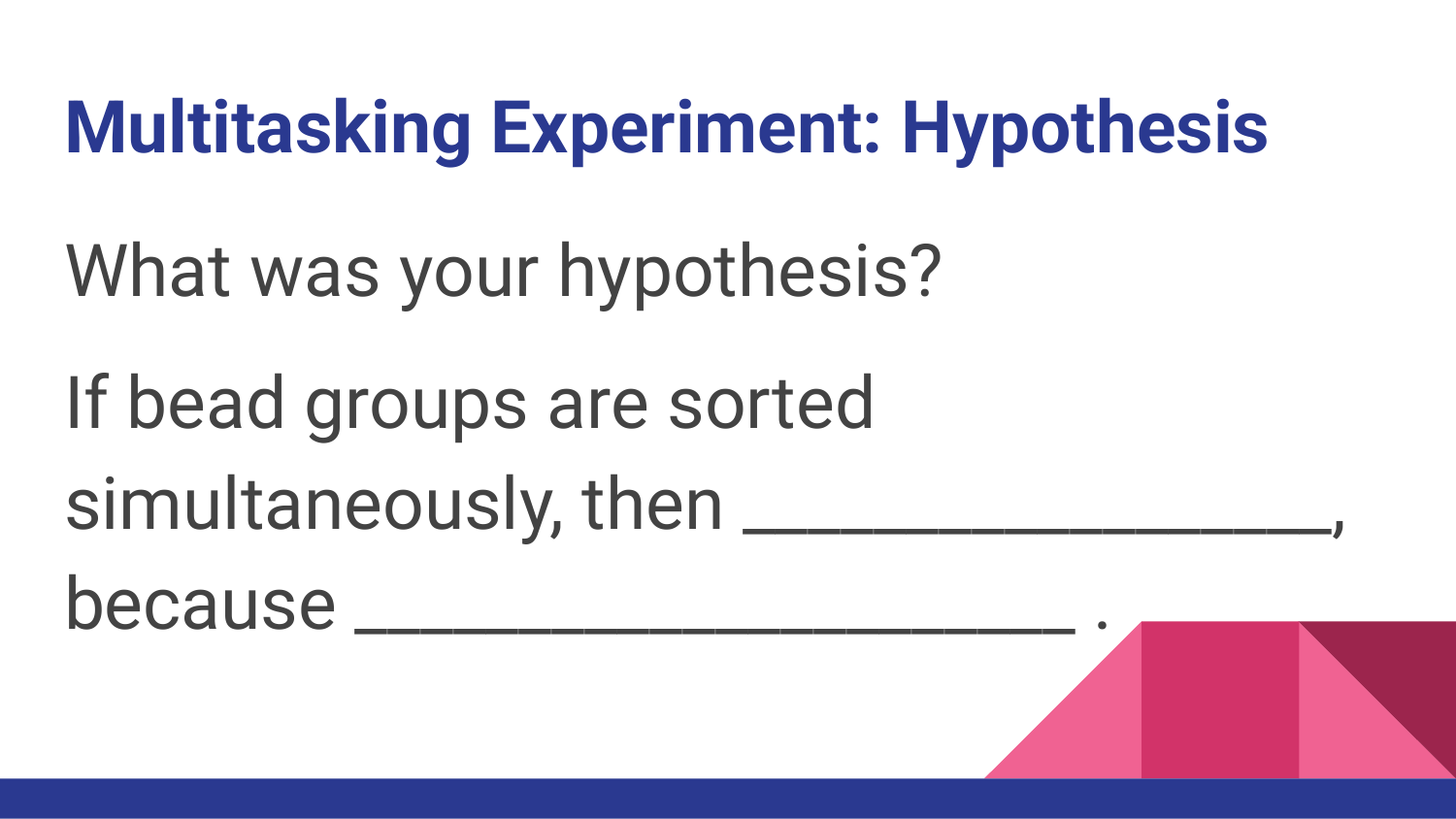

# Multitasking Experiment: Hypothesis
What was your hypothesis?
If bead groups are sorted simultaneously, then __________________, because ______________________ .